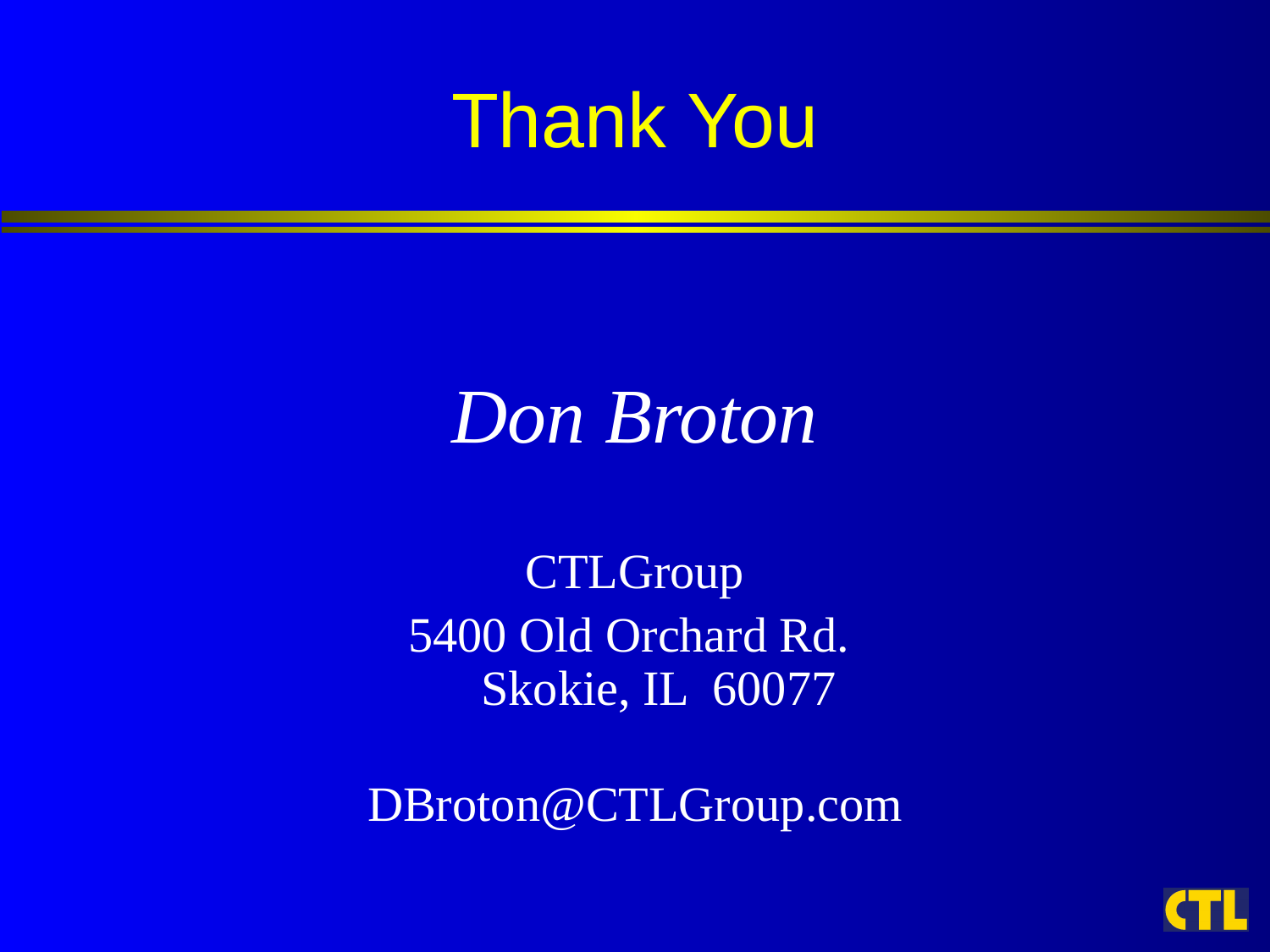

# Thank You
Don Broton
CTLGroup
5400 Old Orchard Rd.
Skokie, IL  60077
DBroton@CTLGroup.com